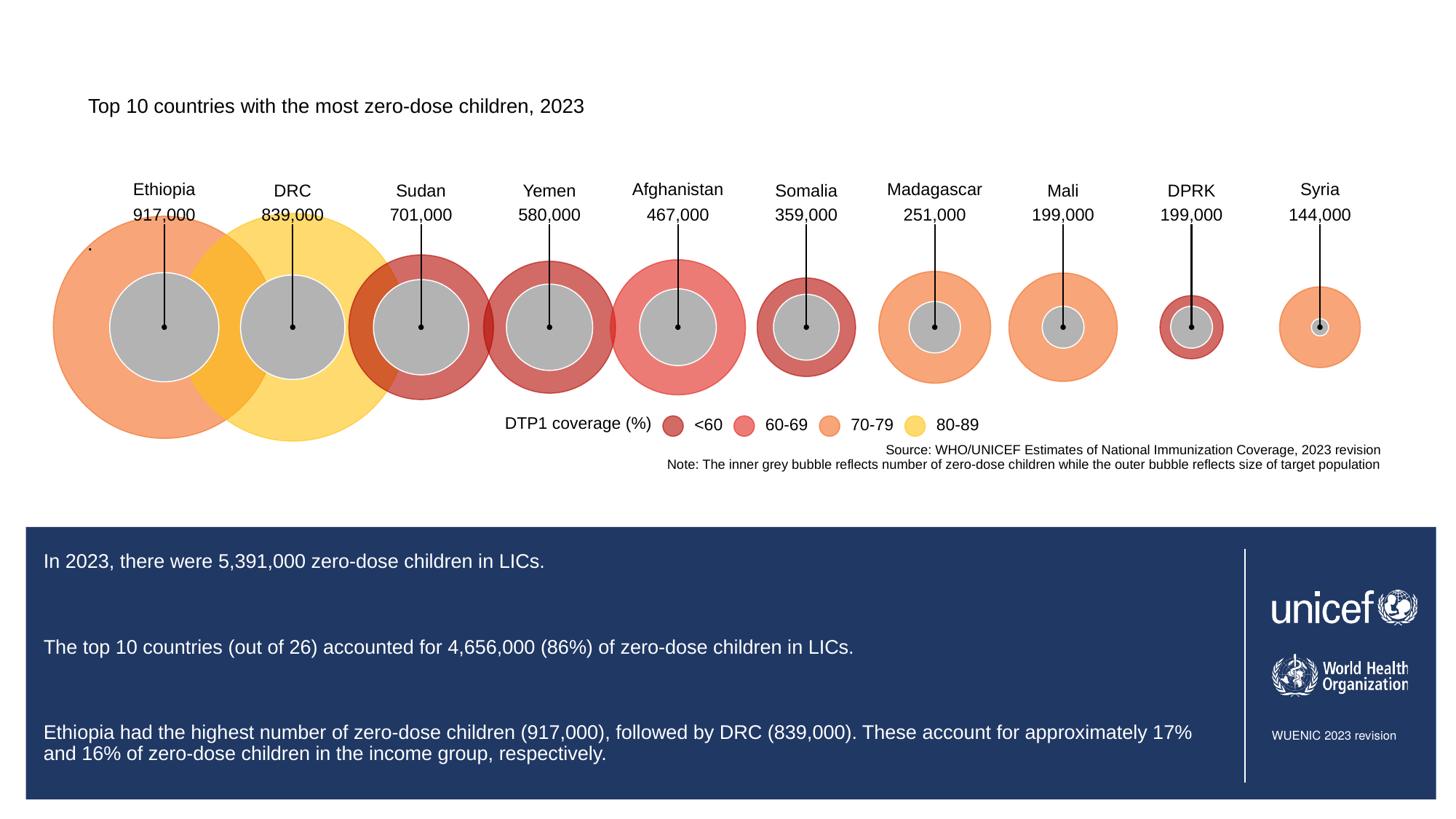

Top 10 countries with the most zero-dose children, 2023

Afghanistan
Syria
Madagascar
Ethiopia
DRC
Sudan
Somalia
Yemen
Mali
DPRK

917,000
839,000
701,000
580,000
467,000
359,000
251,000
199,000
199,000
144,000

.

DTP1 coverage (%)
<60
60-69
70-79
80-89
Source: WHO/UNICEF Estimates of National Immunization Coverage, 2023 revision
Note: The inner grey bubble reflects number of zero-dose children while the outer bubble reflects size of target population
# In 2023, there were 5,391,000 zero-dose children in LICs.

The top 10 countries (out of 26) accounted for 4,656,000 (86%) of zero-dose children in LICs.

Ethiopia had the highest number of zero-dose children (917,000), followed by DRC (839,000). These account for approximately 17% and 16% of zero-dose children in the income group, respectively.

Absolute numbers of zero-dose children is driven by a combination of birth cohort size and programme performance, as such, large birth cohort countries may have a large number of zero-dose children despite higher coverage than other countries.